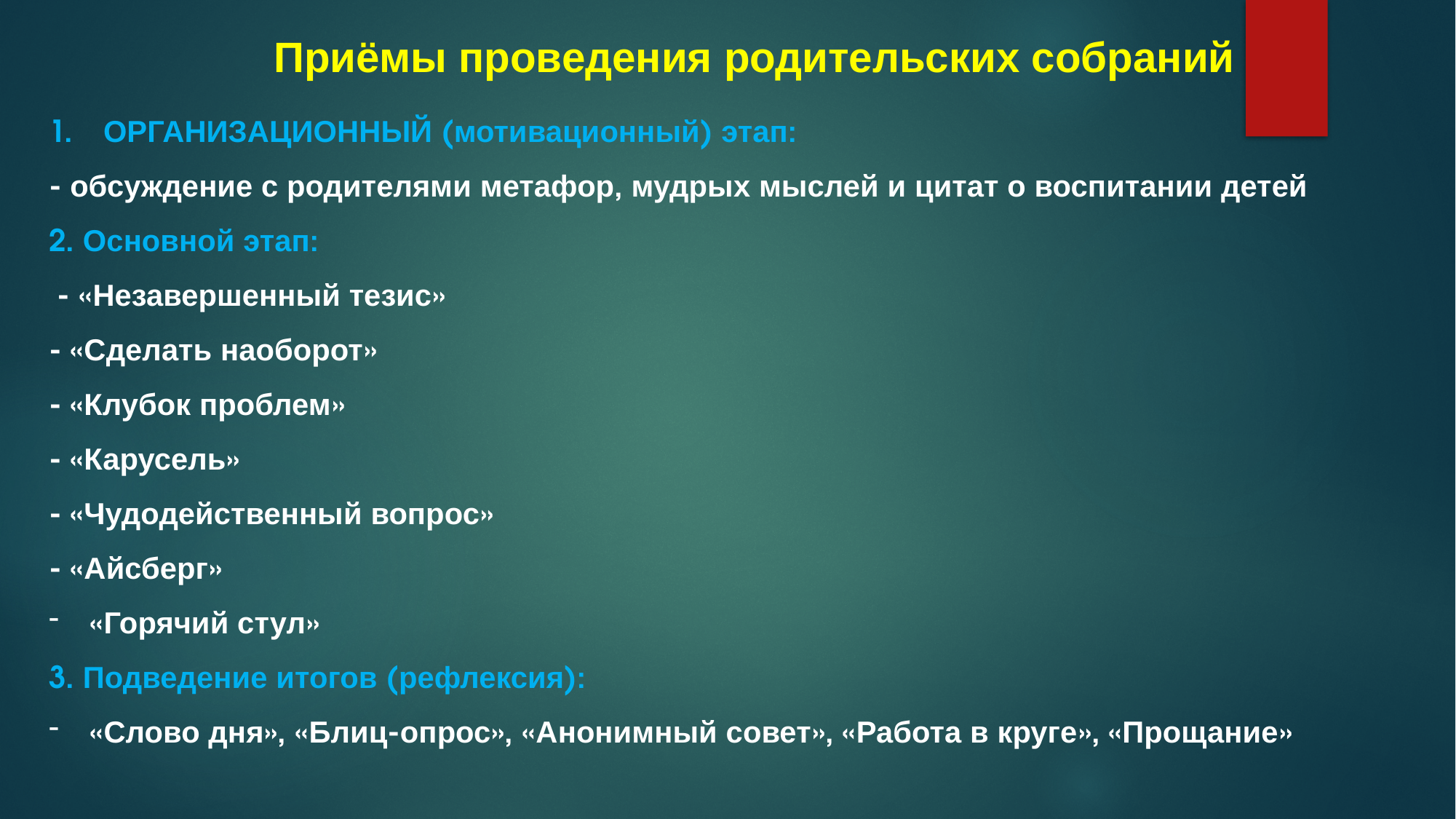

Приёмы проведения родительских собраний
ОРГАНИЗАЦИОННЫЙ (мотивационный) этап:
- обсуждение с родителями метафор, мудрых мыслей и цитат о воспитании детей
2. Основной этап:
 - «Незавершенный тезис»
- «Сделать наоборот»
- «Клубок проблем»
- «Карусель»
- «Чудодейственный вопрос»
- «Айсберг»
«Горячий стул»
3. Подведение итогов (рефлексия):
«Слово дня», «Блиц-опрос», «Анонимный совет», «Работа в круге», «Прощание»